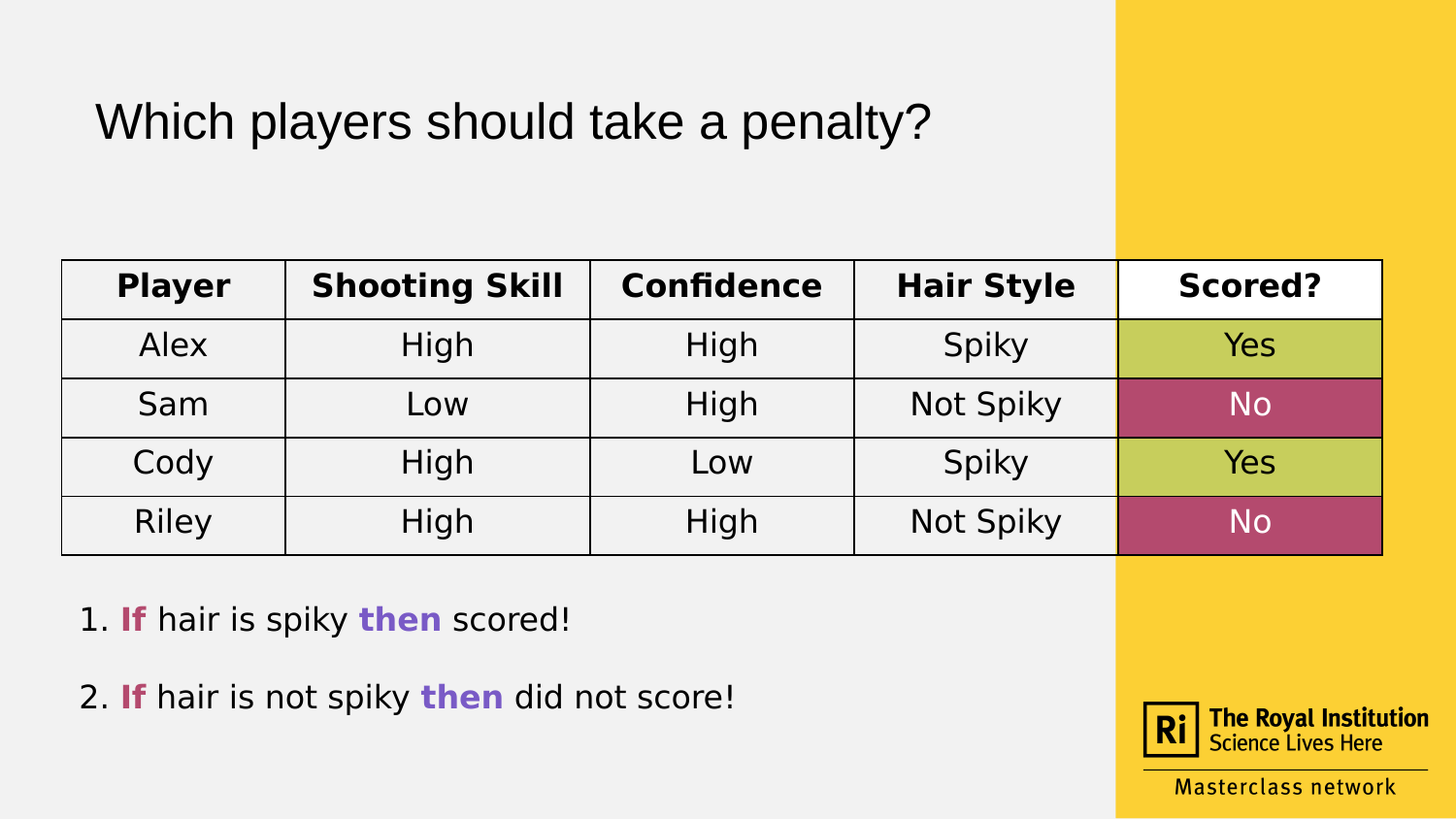

# Which players should take a penalty?
| Player | Shooting Skill | Confidence | Hair Style | Scored? |
| --- | --- | --- | --- | --- |
| Alex | High | High | Spiky | Yes |
| Sam | Low | High | Not Spiky | No |
| Cody | High | Low | Spiky | Yes |
| Riley | High | High | Not Spiky | No |
1. If hair is spiky then scored!

2. If hair is not spiky then did not score!